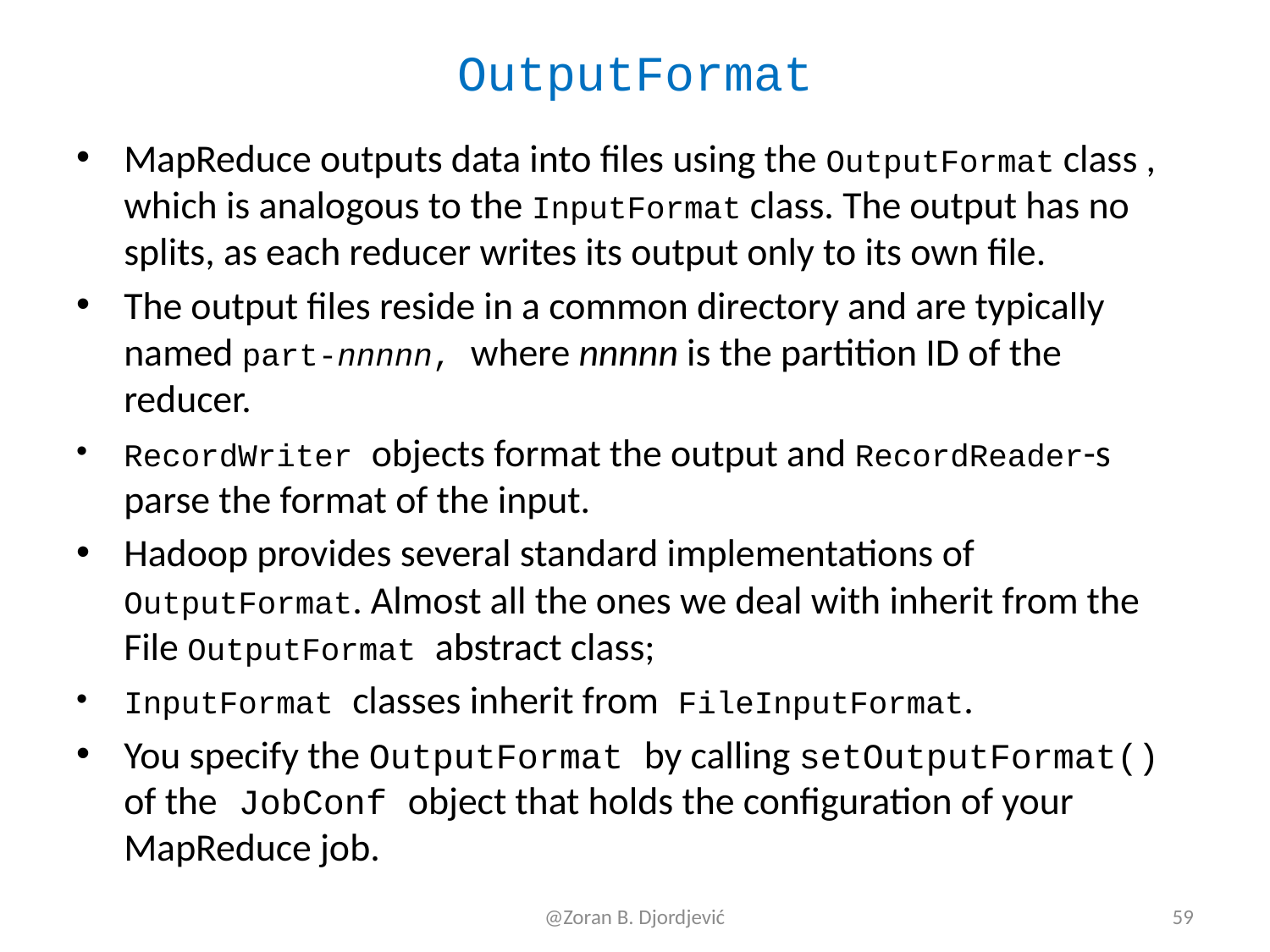

# OutputFormat
MapReduce outputs data into files using the OutputFormat class , which is analogous to the InputFormat class. The output has no splits, as each reducer writes its output only to its own file.
The output files reside in a common directory and are typically named part-nnnnn, where nnnnn is the partition ID of the reducer.
RecordWriter objects format the output and RecordReader-s parse the format of the input.
Hadoop provides several standard implementations of OutputFormat. Almost all the ones we deal with inherit from the File OutputFormat abstract class;
InputFormat classes inherit from FileInputFormat.
You specify the OutputFormat by calling setOutputFormat() of the JobConf object that holds the configuration of your MapReduce job.
@Zoran B. Djordjević
59